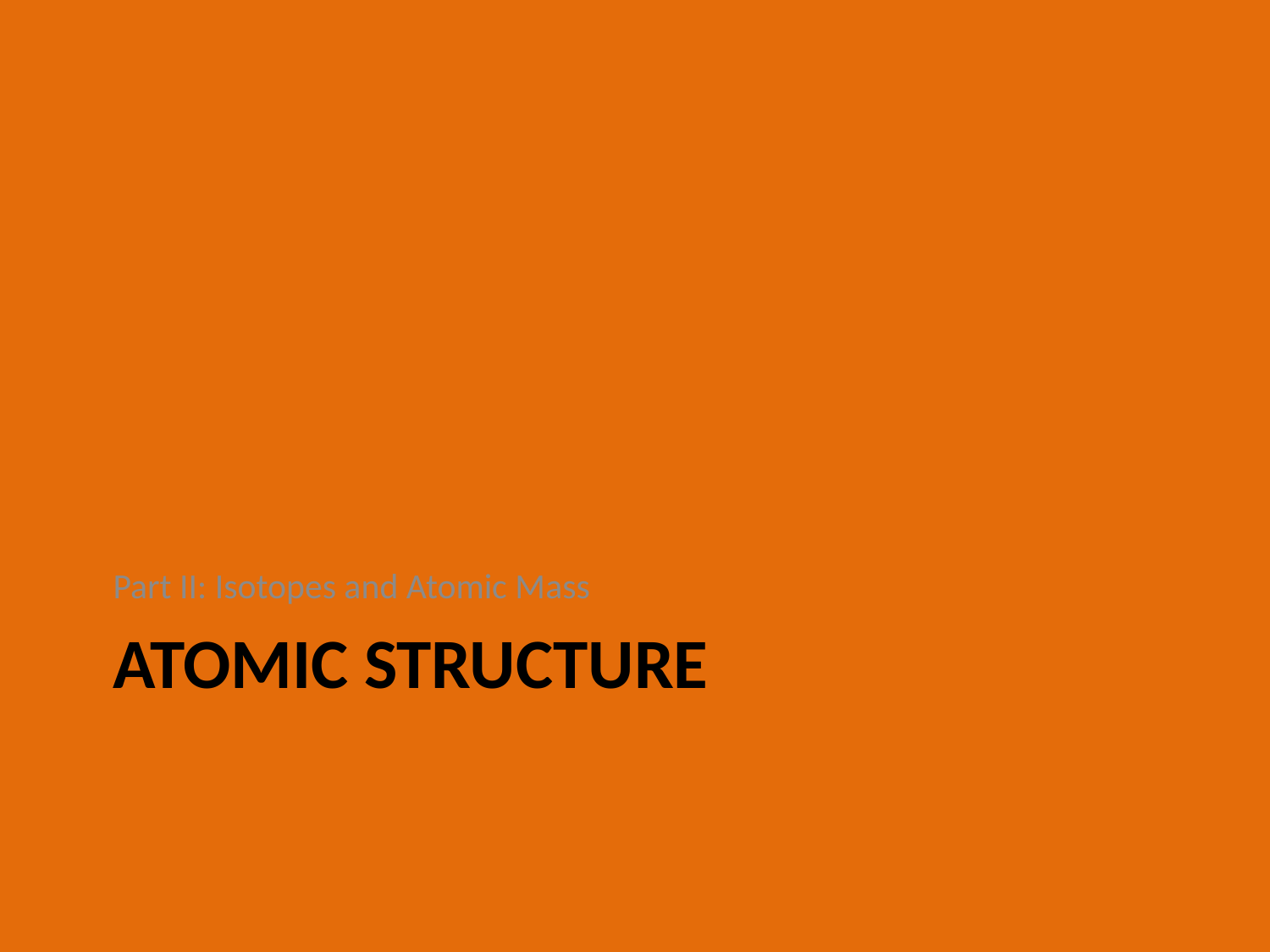

Part II: Isotopes and Atomic Mass
# Atomic Structure